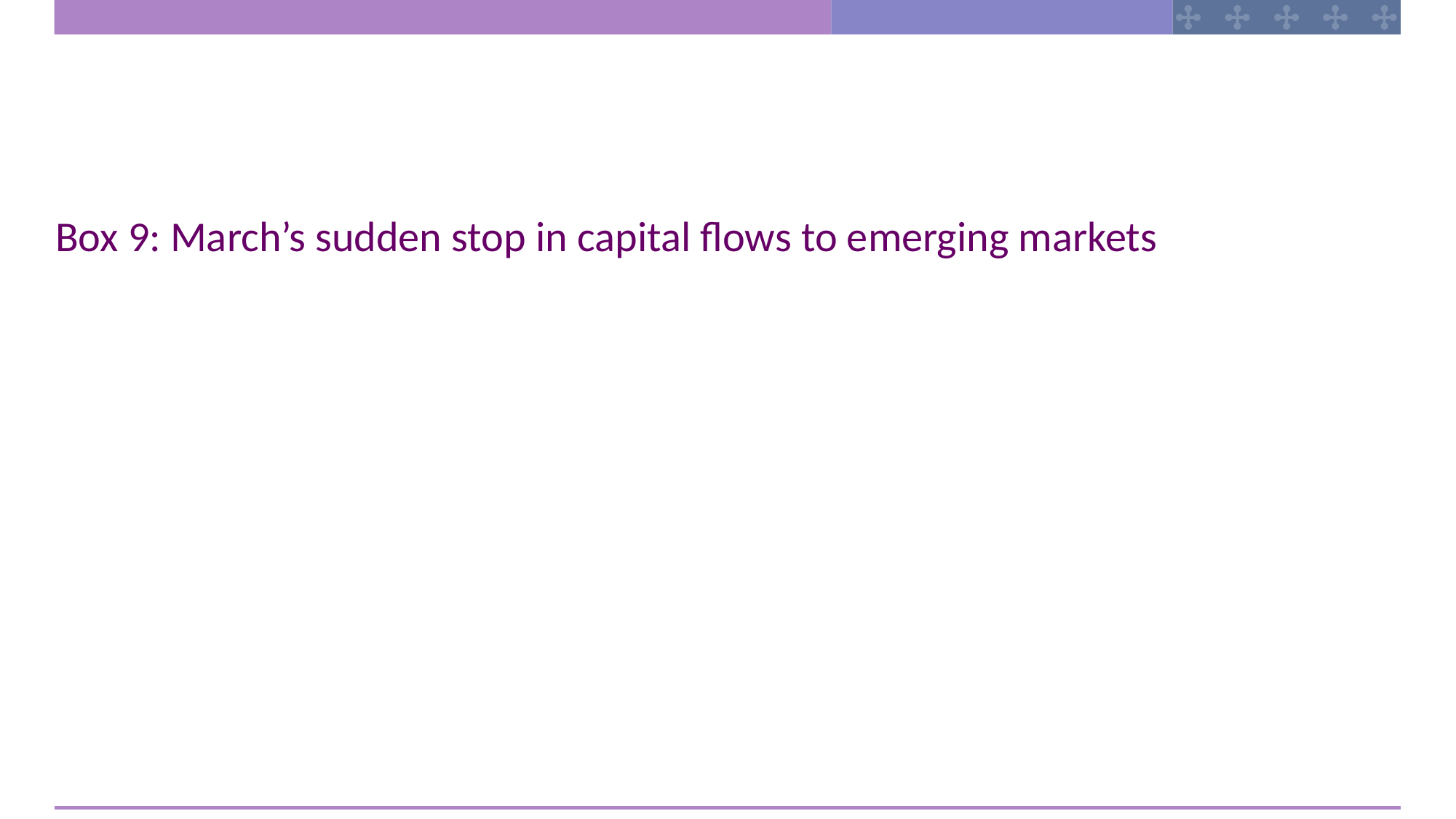

Box 9: March’s sudden stop in capital flows to emerging markets